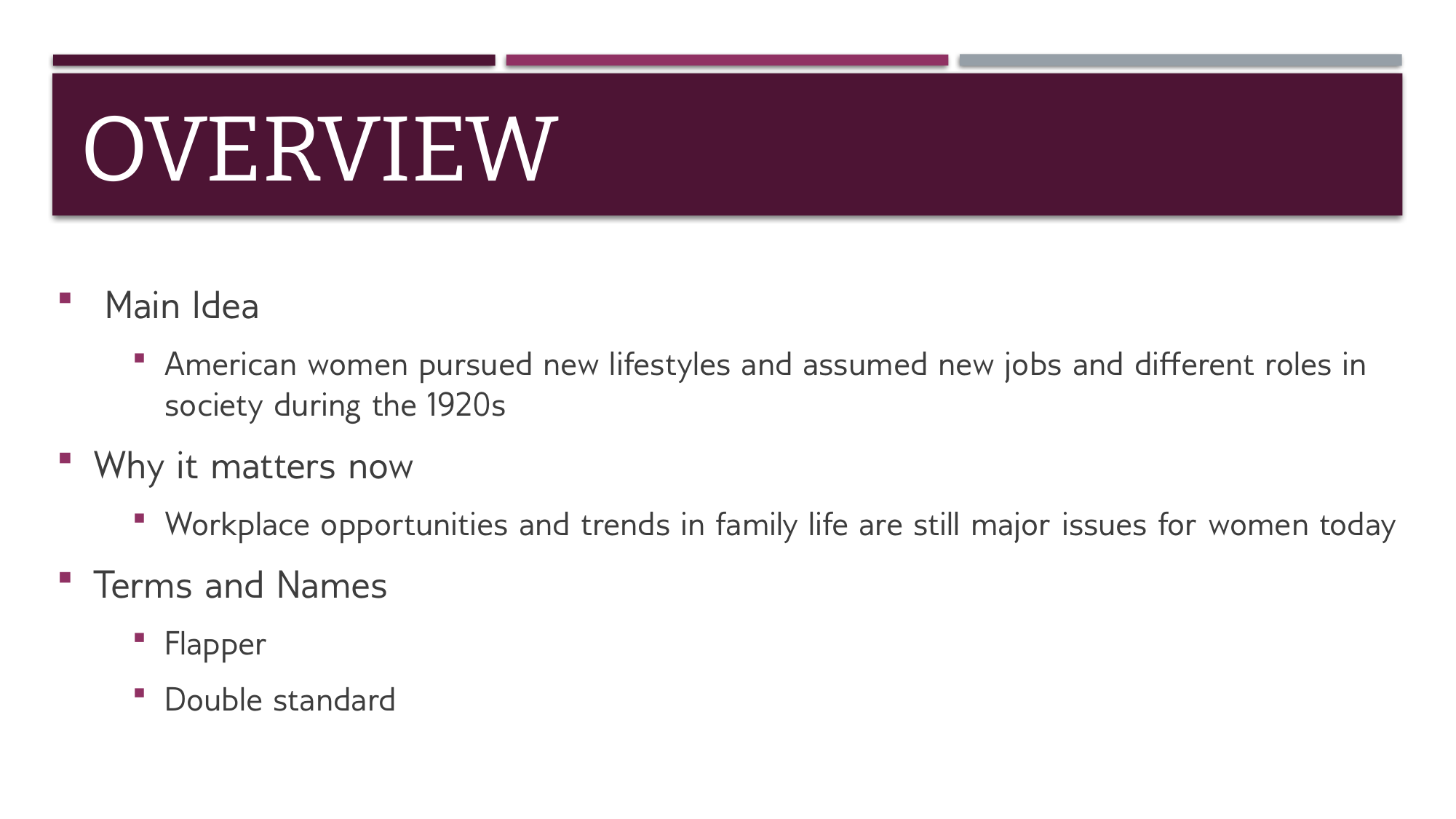

# Overview
 Main Idea
American women pursued new lifestyles and assumed new jobs and different roles in society during the 1920s
Why it matters now
Workplace opportunities and trends in family life are still major issues for women today
Terms and Names
Flapper
Double standard